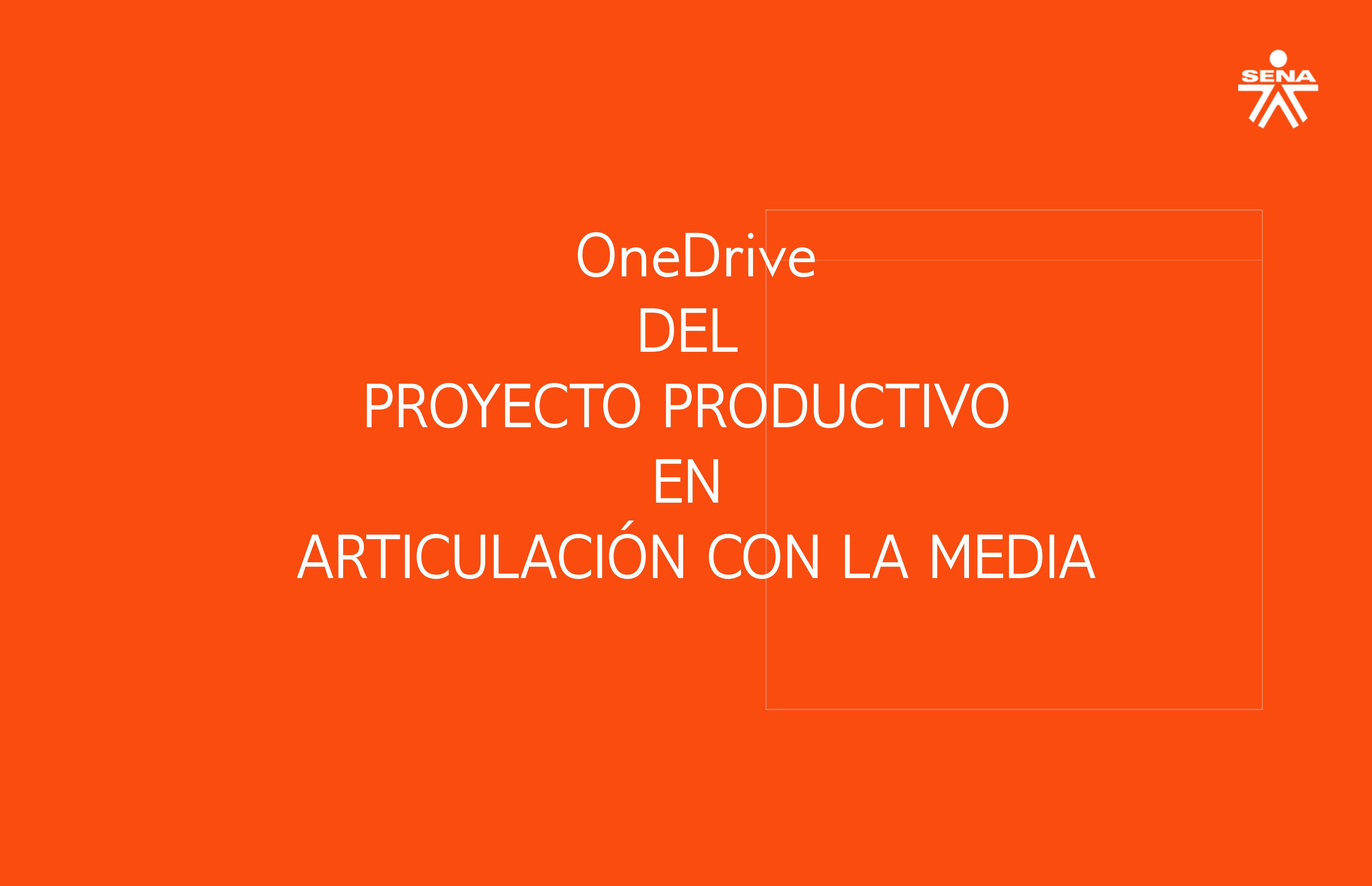

OneDrive
DEL
PROYECTO PRODUCTIVO
EN
ARTICULACIÓN CON LA MEDIA